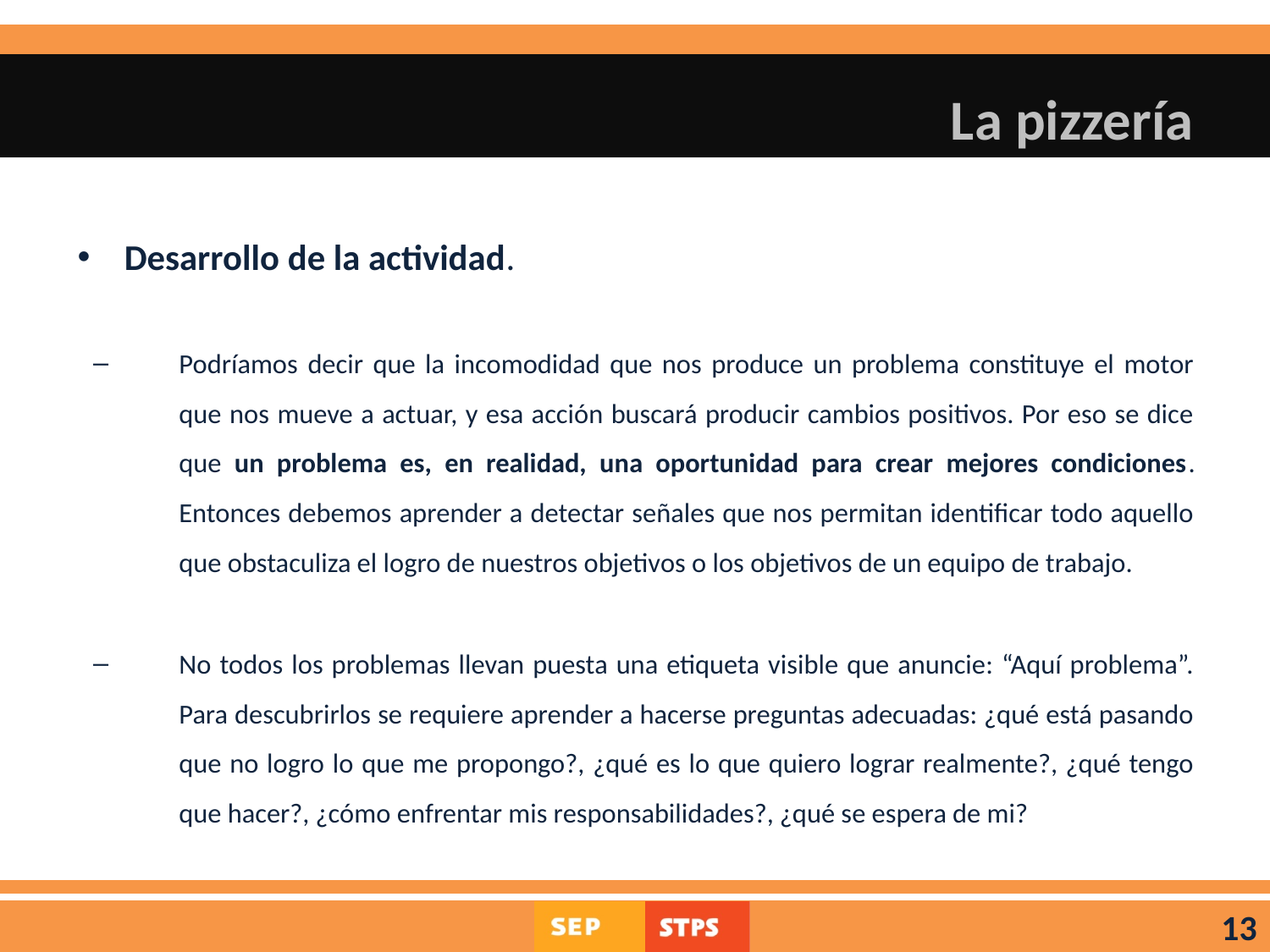

# La pizzería
Desarrollo de la actividad.

Podríamos decir que la incomodidad que nos produce un problema constituye el motor que nos mueve a actuar, y esa acción buscará producir cambios positivos. Por eso se dice que un problema es, en realidad, una oportunidad para crear mejores condiciones. Entonces debemos aprender a detectar señales que nos permitan identificar todo aquello que obstaculiza el logro de nuestros objetivos o los objetivos de un equipo de trabajo.

No todos los problemas llevan puesta una etiqueta visible que anuncie: “Aquí problema”. Para descubrirlos se requiere aprender a hacerse preguntas adecuadas: ¿qué está pasando que no logro lo que me propongo?, ¿qué es lo que quiero lograr realmente?, ¿qué tengo que hacer?, ¿cómo enfrentar mis responsabilidades?, ¿qué se espera de mi?
13